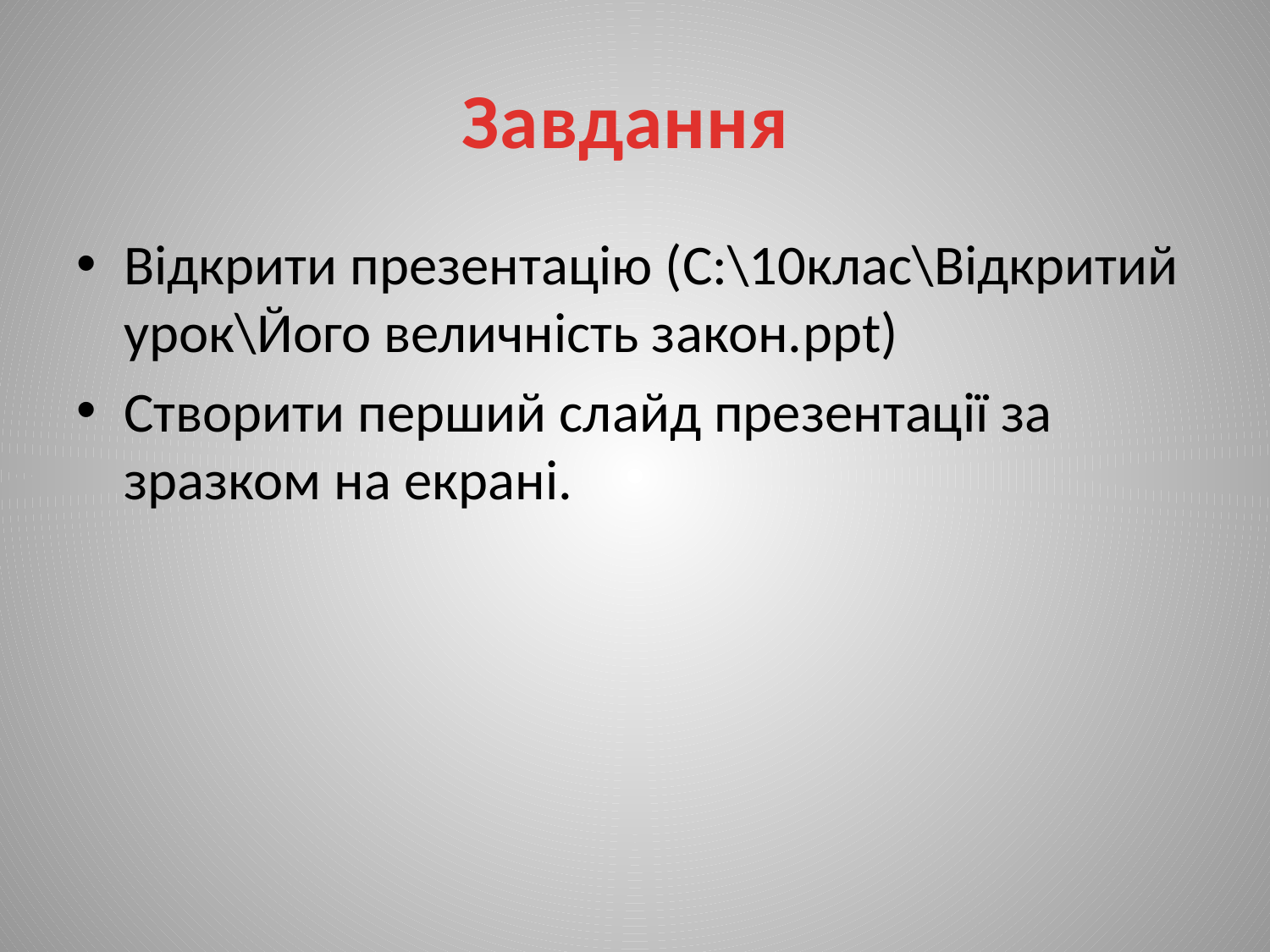

# Завдання
Відкрити презентацію (С:\10клас\Відкритий урок\Його величність закон.ppt)
Створити перший слайд презентації за зразком на екрані.